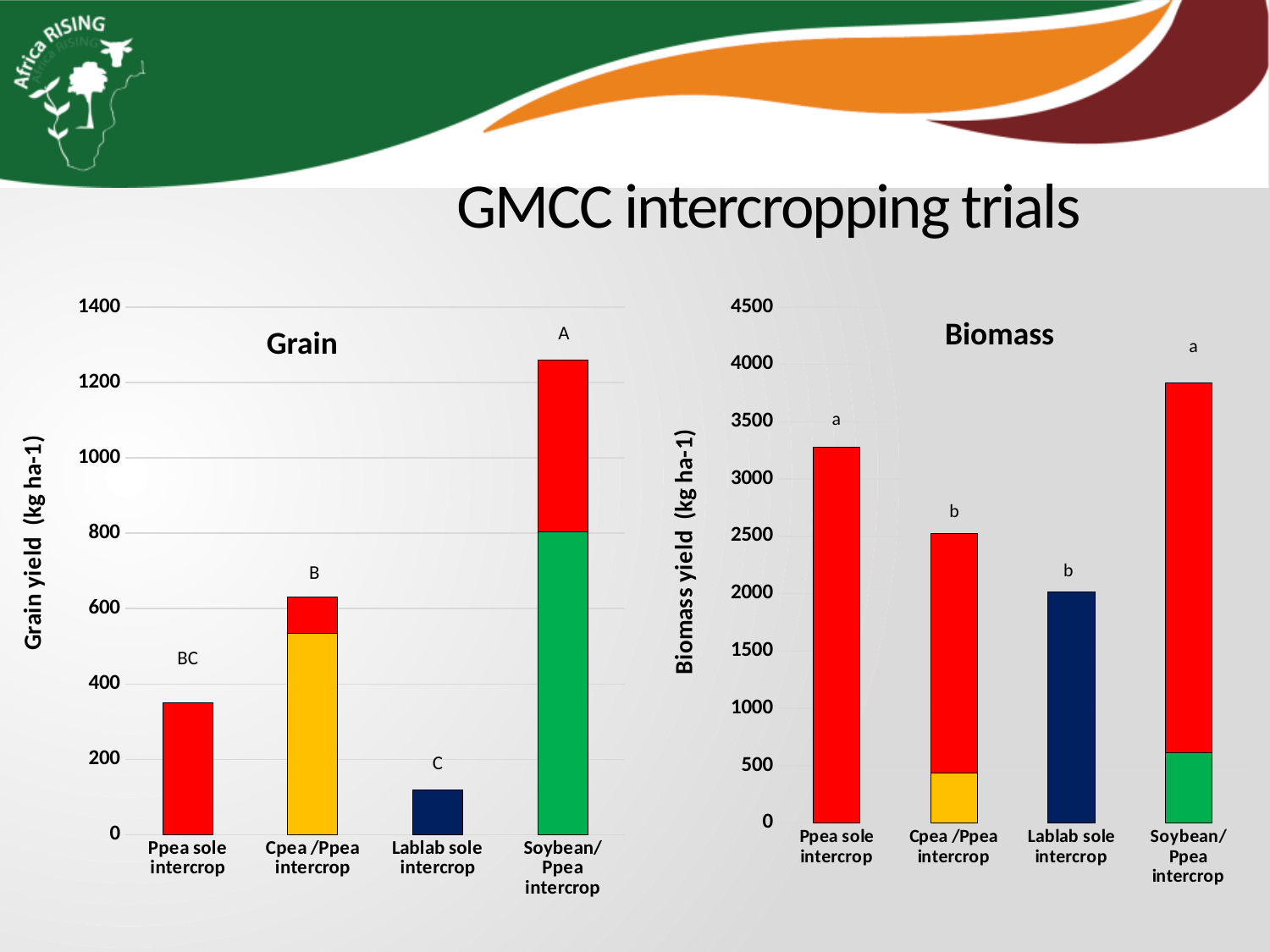

# GMCC intercropping trials

### Chart

| Category |  |  |
|---|---|---|
| Ppea sole intercrop | 3280.251730810716 | None |
| Cpea /Ppea intercrop | 437.7511497424738 | 2084.82820446222 |
| Lablab sole intercrop | 2012.430022929071 | None |
| Soybean/Ppea intercrop | 614.5817579498826 | 3226.540908507945 |

### Chart

| Category |  |  |
|---|---|---|
| Ppea sole intercrop | 350.5090497707122 | 0.0 |
| Cpea /Ppea intercrop | 534.7760291414438 | 96.39603536766106 |
| Lablab sole intercrop | 118.099686066288 | 0.0 |
| Soybean/Ppea intercrop | 803.3979409332871 | 456.4920124330908 |
Biomass
Grain